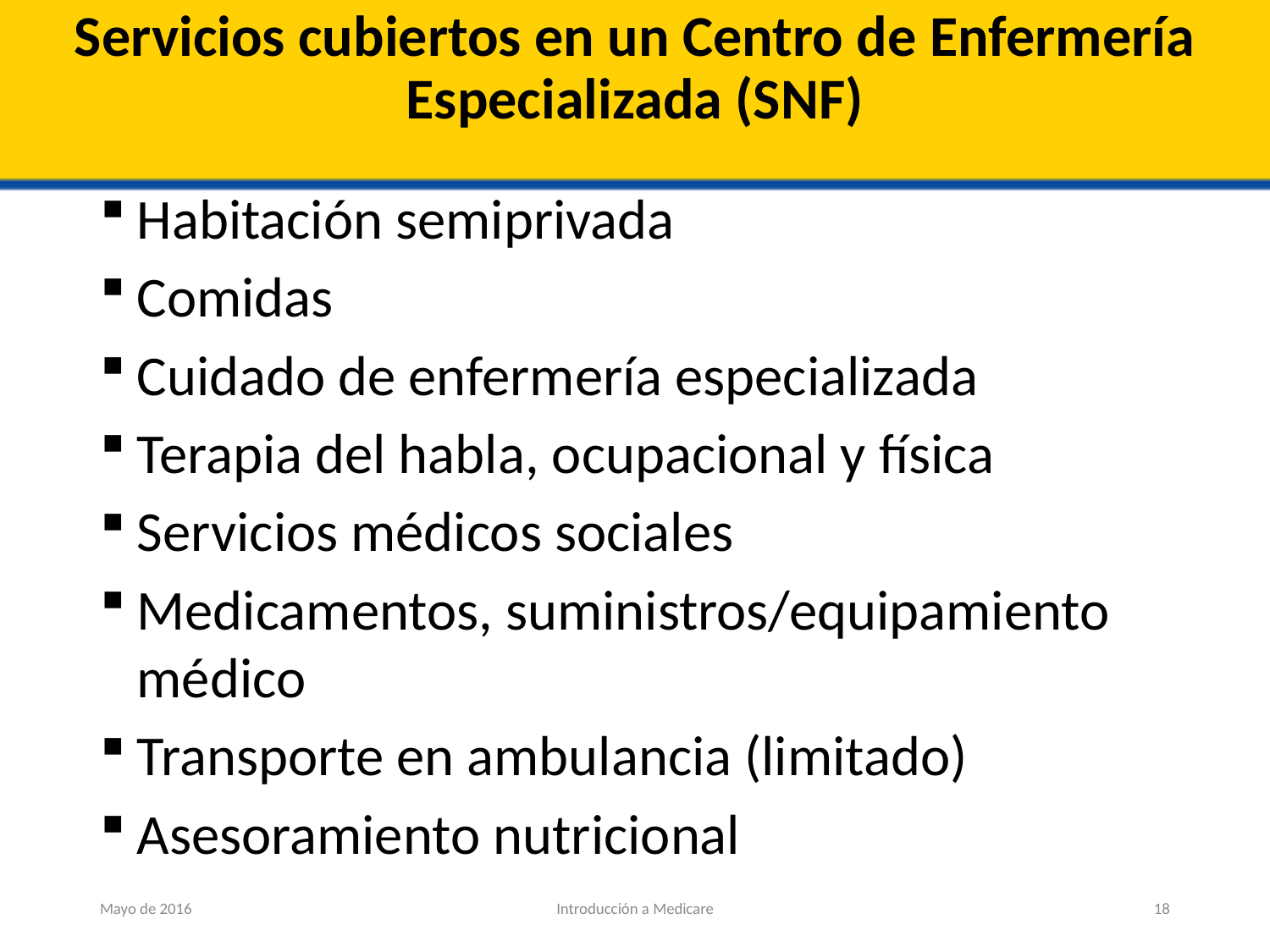

# Servicios cubiertos en un Centro de Enfermería Especializada (SNF)
Habitación semiprivada
Comidas
Cuidado de enfermería especializada
Terapia del habla, ocupacional y física
Servicios médicos sociales
Medicamentos, suministros/equipamiento médico
Transporte en ambulancia (limitado)
Asesoramiento nutricional
Mayo de 2016
Introducción a Medicare
18